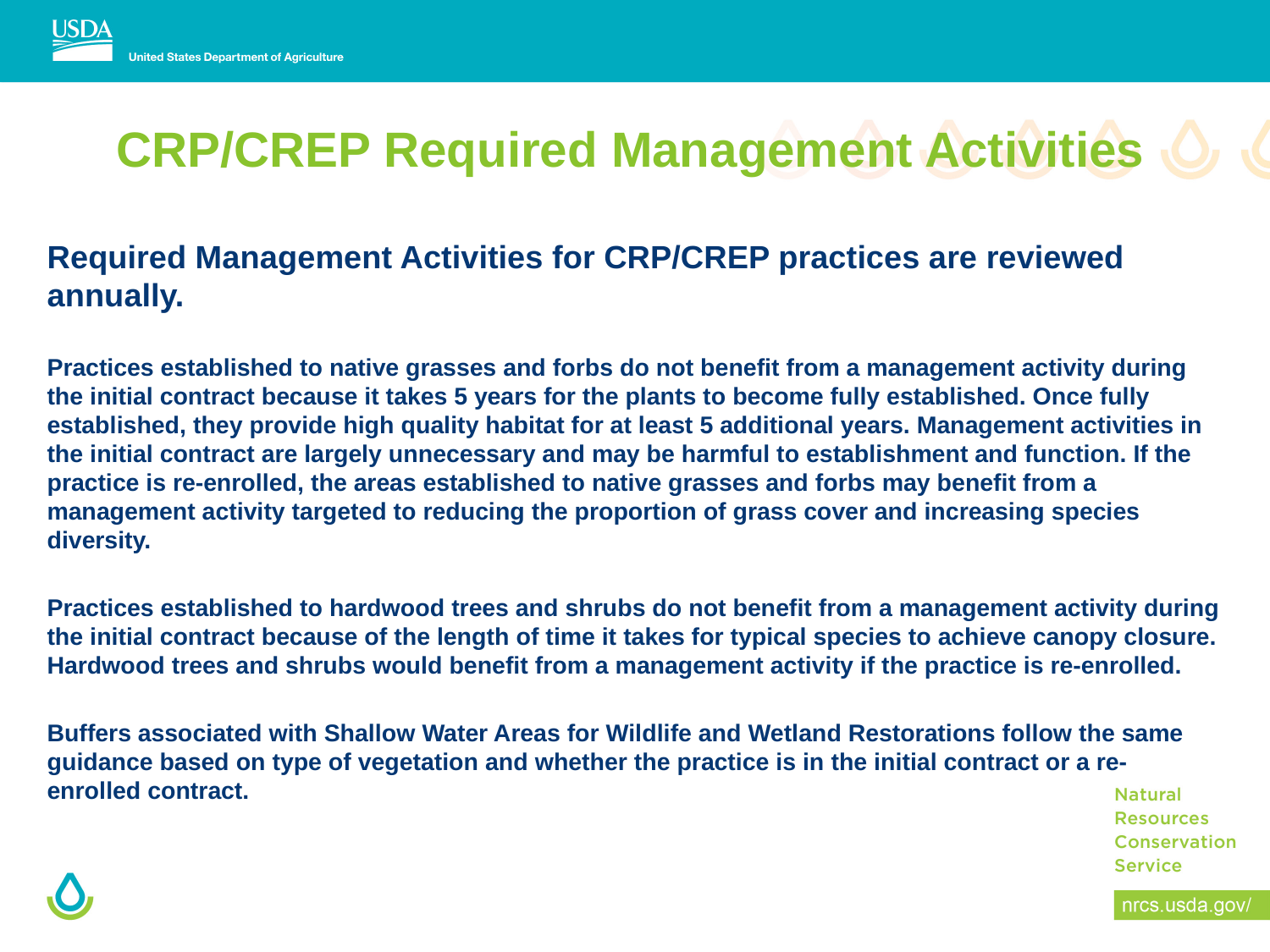

# CRP/CREP Required Management Activities

Required Management Activities for CRP/CREP practices are reviewed annually.

Practices established to native grasses and forbs do not benefit from a management activity during the initial contract because it takes 5 years for the plants to become fully established. Once fully established, they provide high quality habitat for at least 5 additional years. Management activities in the initial contract are largely unnecessary and may be harmful to establishment and function. If the practice is re-enrolled, the areas established to native grasses and forbs may benefit from a management activity targeted to reducing the proportion of grass cover and increasing species diversity.

Practices established to hardwood trees and shrubs do not benefit from a management activity during the initial contract because of the length of time it takes for typical species to achieve canopy closure. Hardwood trees and shrubs would benefit from a management activity if the practice is re-enrolled.

Buffers associated with Shallow Water Areas for Wildlife and Wetland Restorations follow the same guidance based on type of vegetation and whether the practice is in the initial contract or a re-enrolled contract.